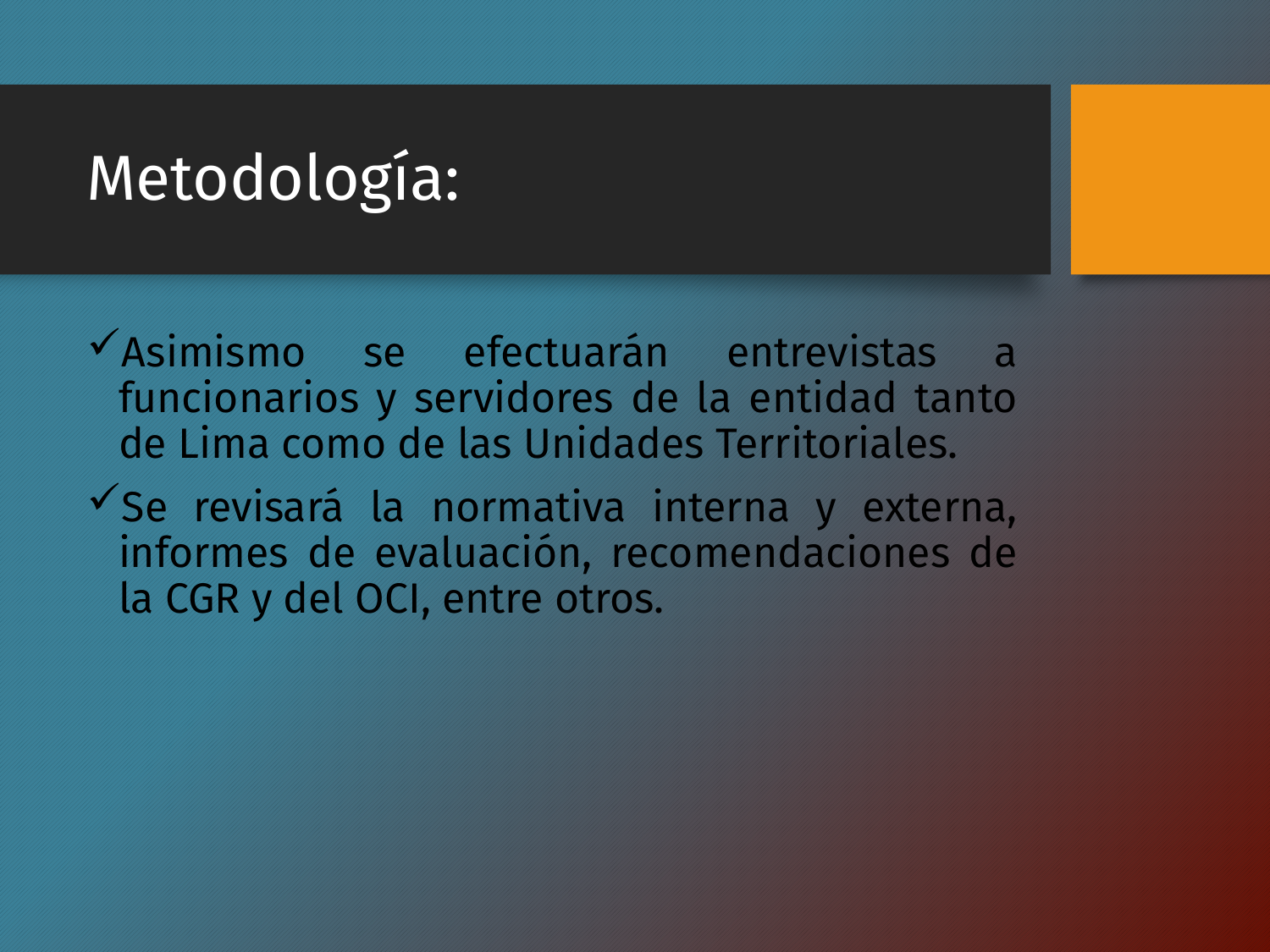

# Metodología:
Asimismo se efectuarán entrevistas a funcionarios y servidores de la entidad tanto de Lima como de las Unidades Territoriales.
Se revisará la normativa interna y externa, informes de evaluación, recomendaciones de la CGR y del OCI, entre otros.